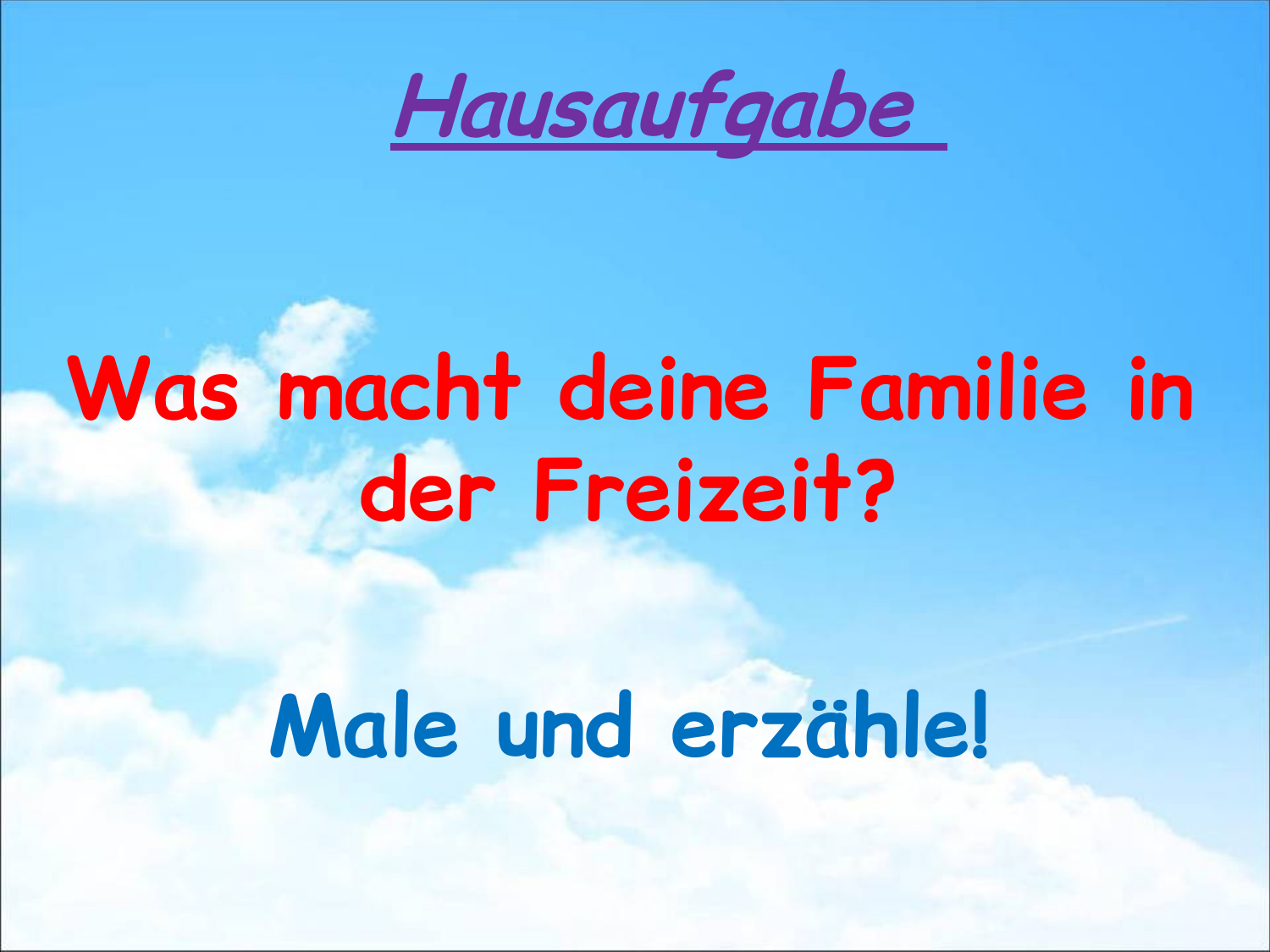

# Hausaufgabe
Was macht deine Familie in der Freizeit?

Male und erzähle!